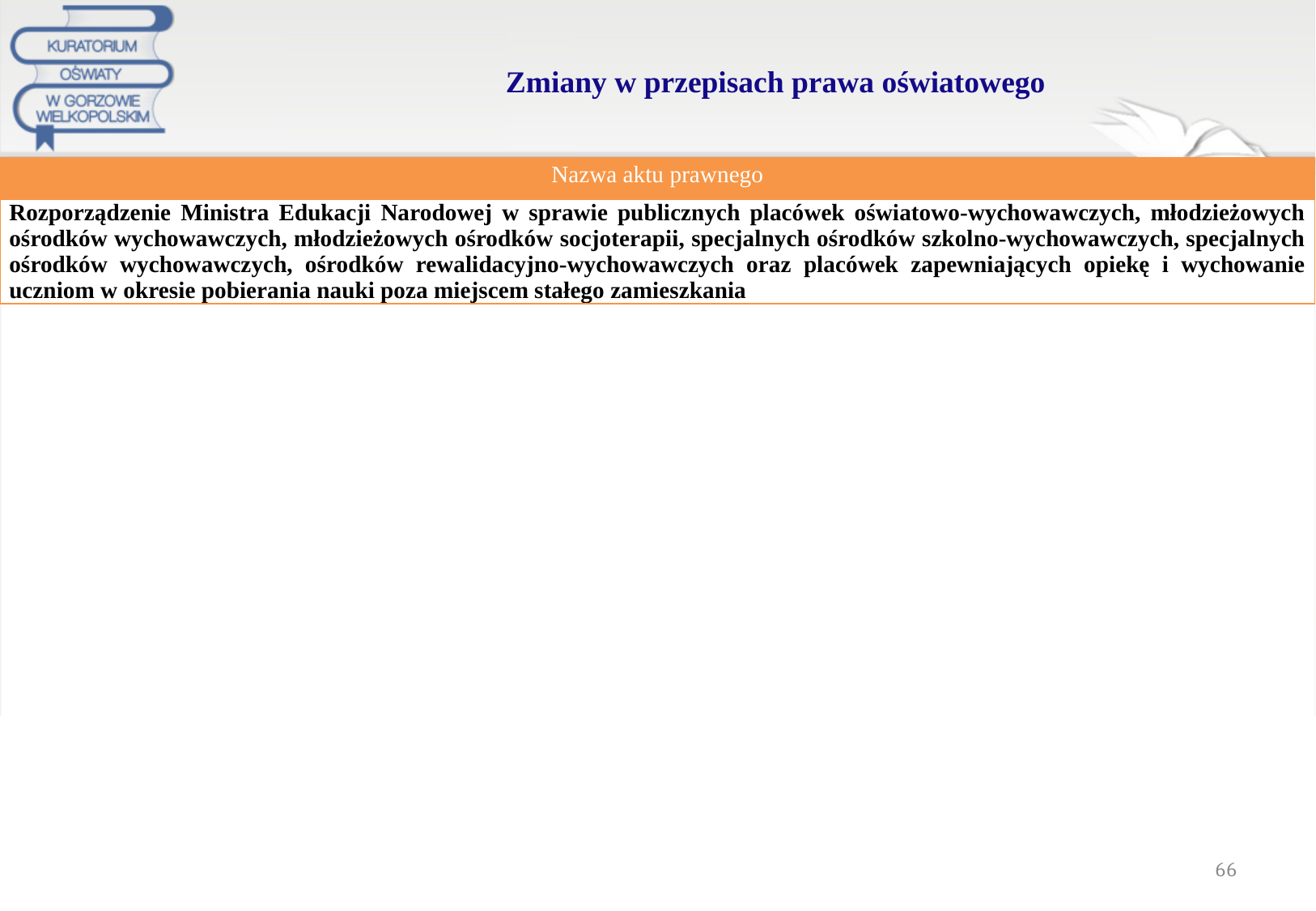

# Zmiany w przepisach prawa oświatowego
| Nazwa aktu prawnego |
| --- |
| Rozporządzenie Ministra Edukacji Narodowej w sprawie publicznych placówek oświatowo-wychowawczych, młodzieżowych ośrodków wychowawczych, młodzieżowych ośrodków socjoterapii, specjalnych ośrodków szkolno-wychowawczych, specjalnych ośrodków wychowawczych, ośrodków rewalidacyjno-wychowawczych oraz placówek zapewniających opiekę i wychowanie uczniom w okresie pobierania nauki poza miejscem stałego zamieszkania |
66